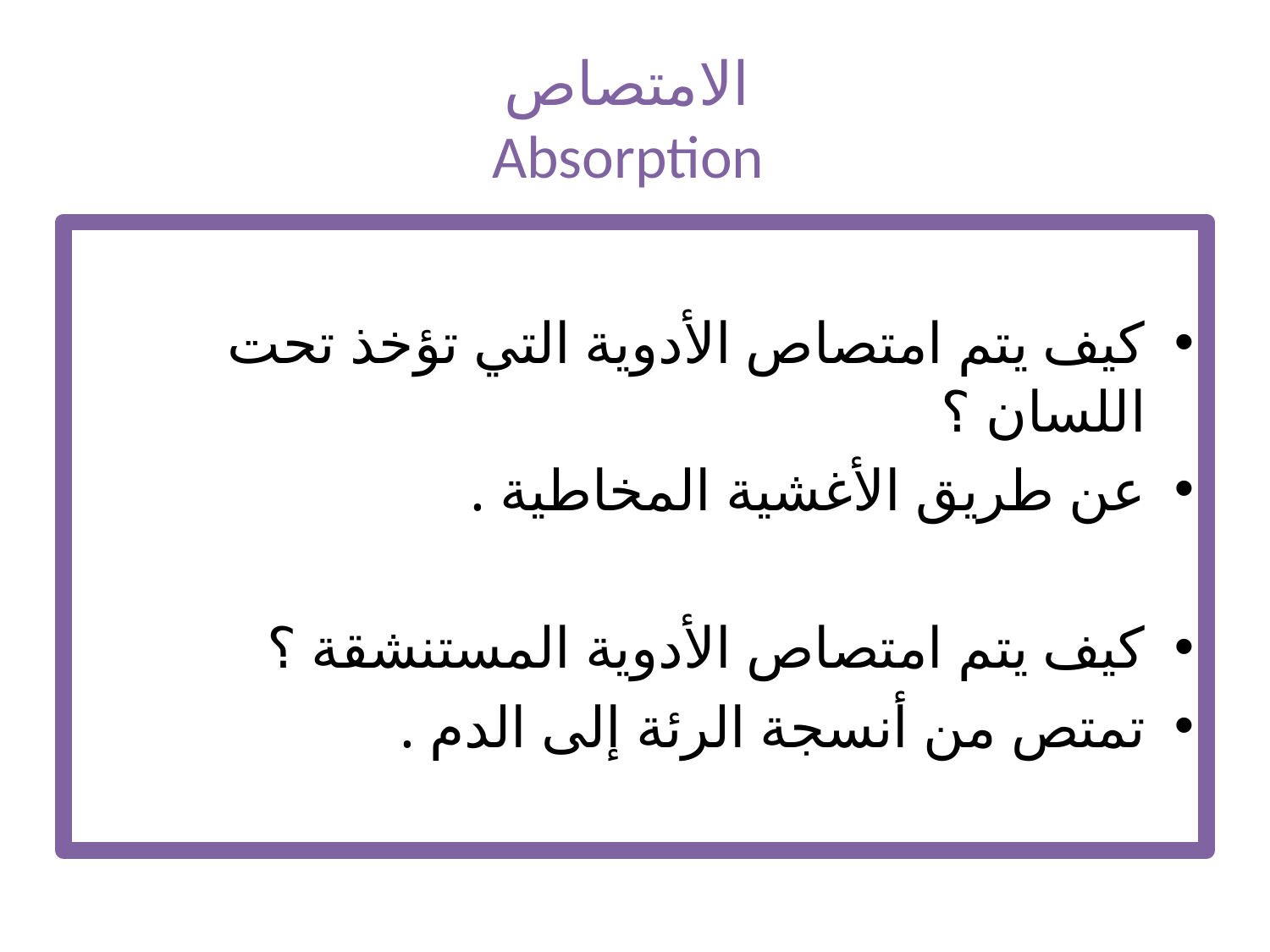

# الامتصاص Absorption

كيف يتم امتصاص الأدوية التي تؤخذ تحت اللسان ؟
عن طريق الأغشية المخاطية .

كيف يتم امتصاص الأدوية المستنشقة ؟
تمتص من أنسجة الرئة إلى الدم .